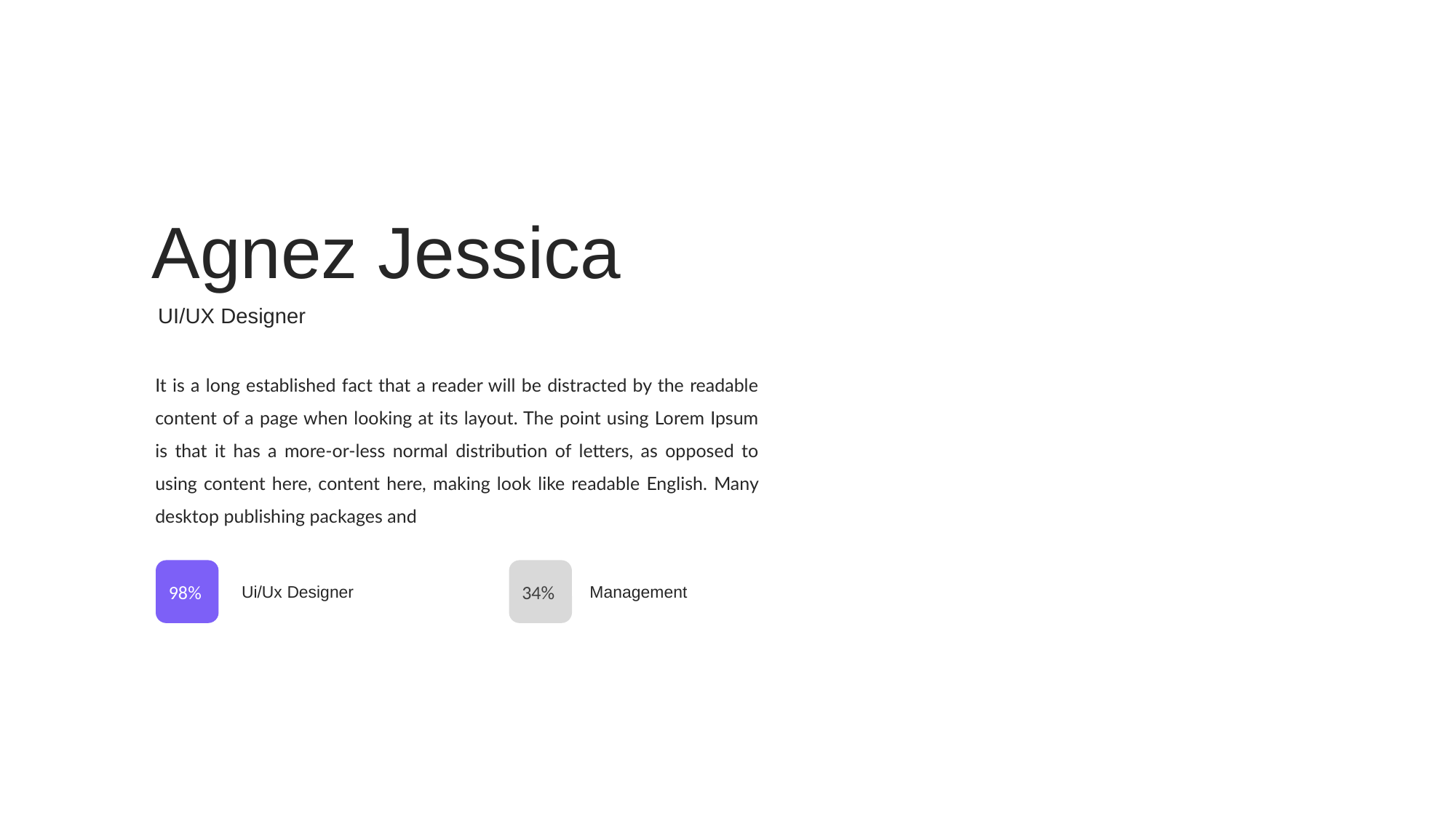

Agnez Jessica
UI/UX Designer
It is a long established fact that a reader will be distracted by the readable content of a page when looking at its layout. The point using Lorem Ipsum is that it has a more-or-less normal distribution of letters, as opposed to using content here, content here, making look like readable English. Many desktop publishing packages and

98%
34%
Ui/Ux Designer
Management